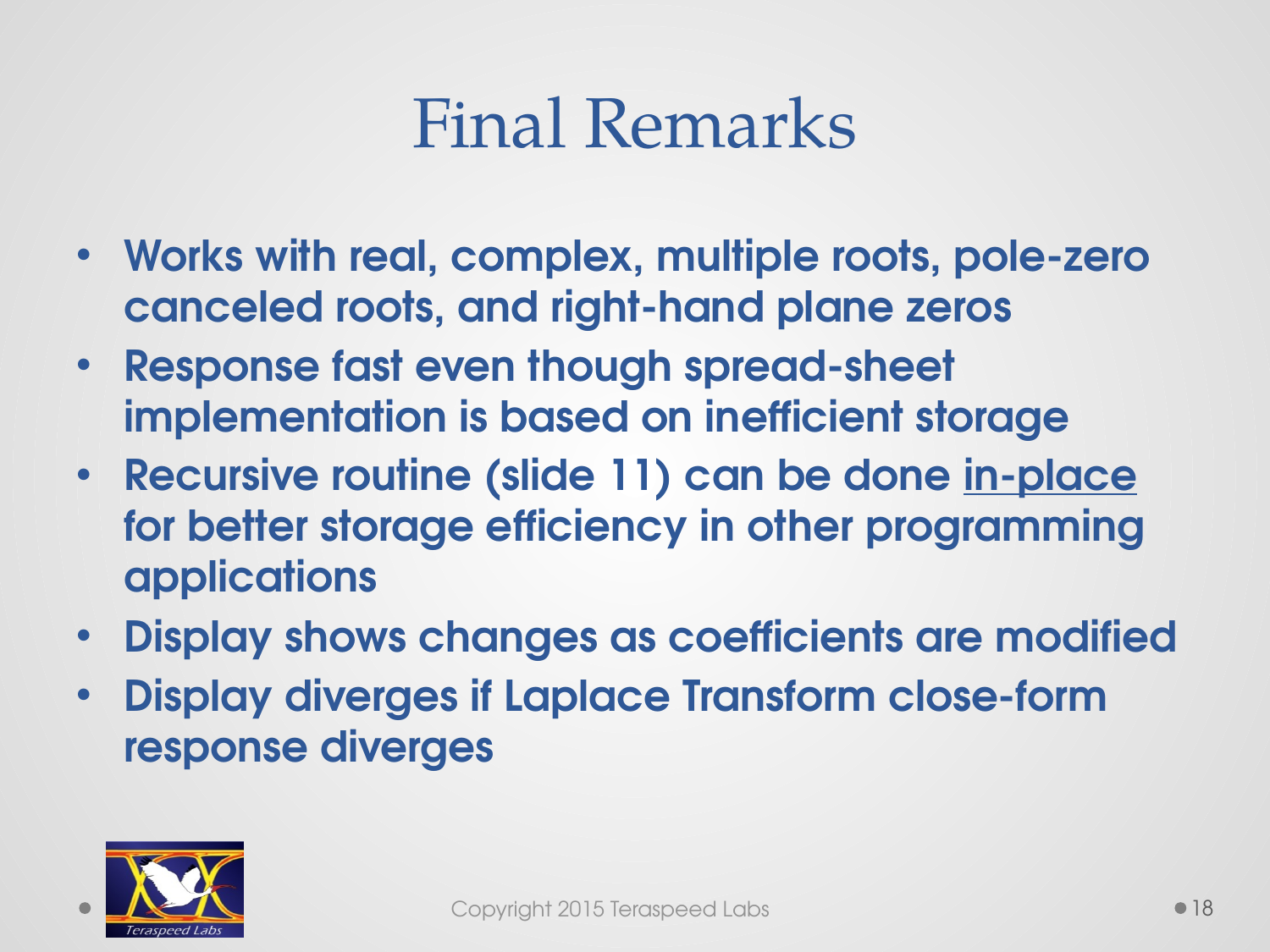

# Final Remarks
Works with real, complex, multiple roots, pole-zero canceled roots, and right-hand plane zeros
Response fast even though spread-sheet implementation is based on inefficient storage
Recursive routine (slide 11) can be done in-place for better storage efficiency in other programming applications
Display shows changes as coefficients are modified
Display diverges if Laplace Transform close-form response diverges

18
Copyright 2015 Teraspeed Labs